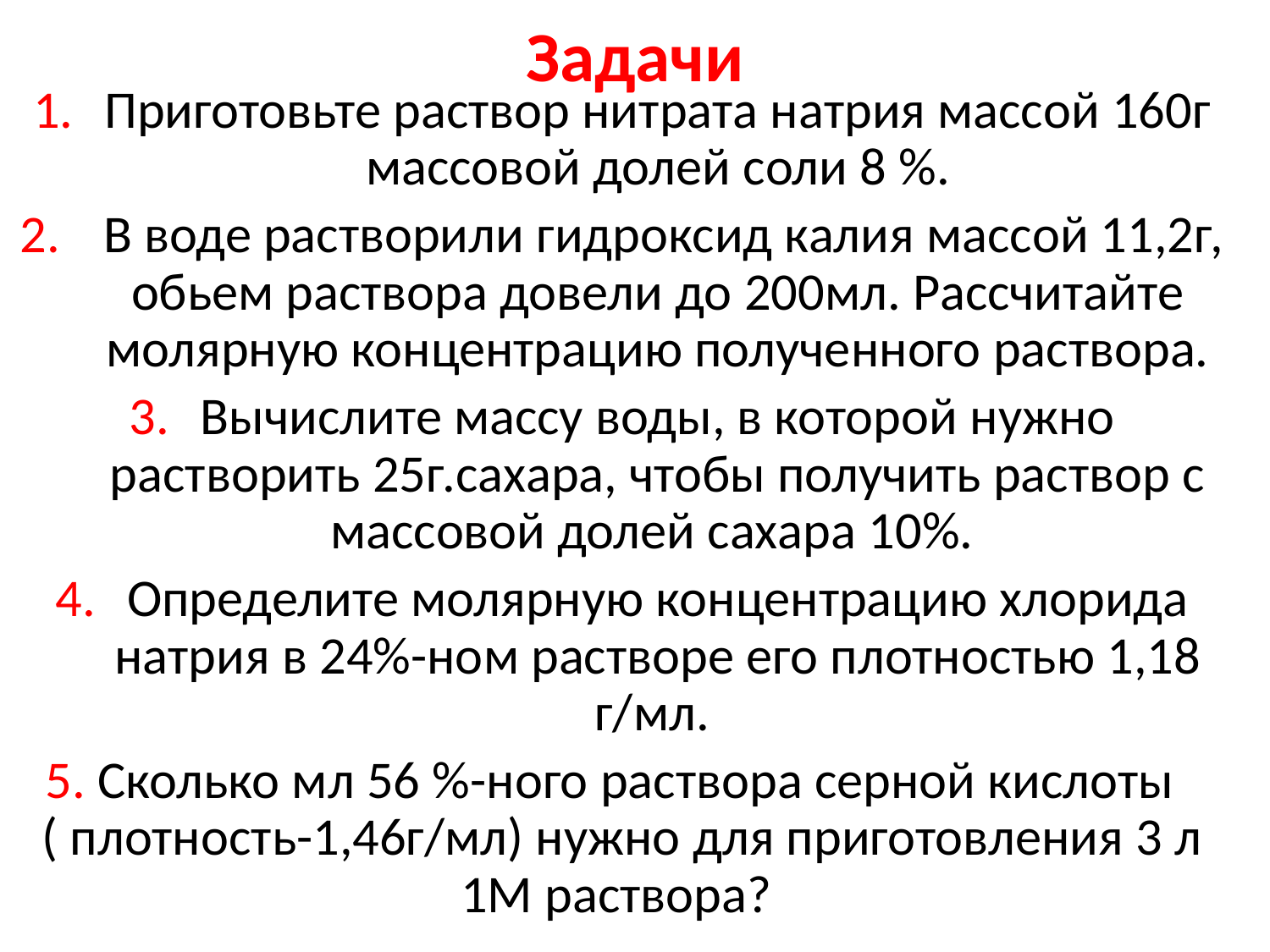

# Задачи
Приготовьте раствор нитрата натрия массой 160г массовой долей соли 8 %.
 В воде растворили гидроксид калия массой 11,2г, обьем раствора довели до 200мл. Рассчитайте молярную концентрацию полученного раствора.
Вычислите массу воды, в которой нужно растворить 25г.сахара, чтобы получить раствор с массовой долей сахара 10%.
Определите молярную концентрацию хлорида натрия в 24%-ном растворе его плотностью 1,18 г/мл.
5. Сколько мл 56 %-ного раствора серной кислоты   ( плотность-1,46г/мл) нужно для приготовления 3 л 1М раствора?